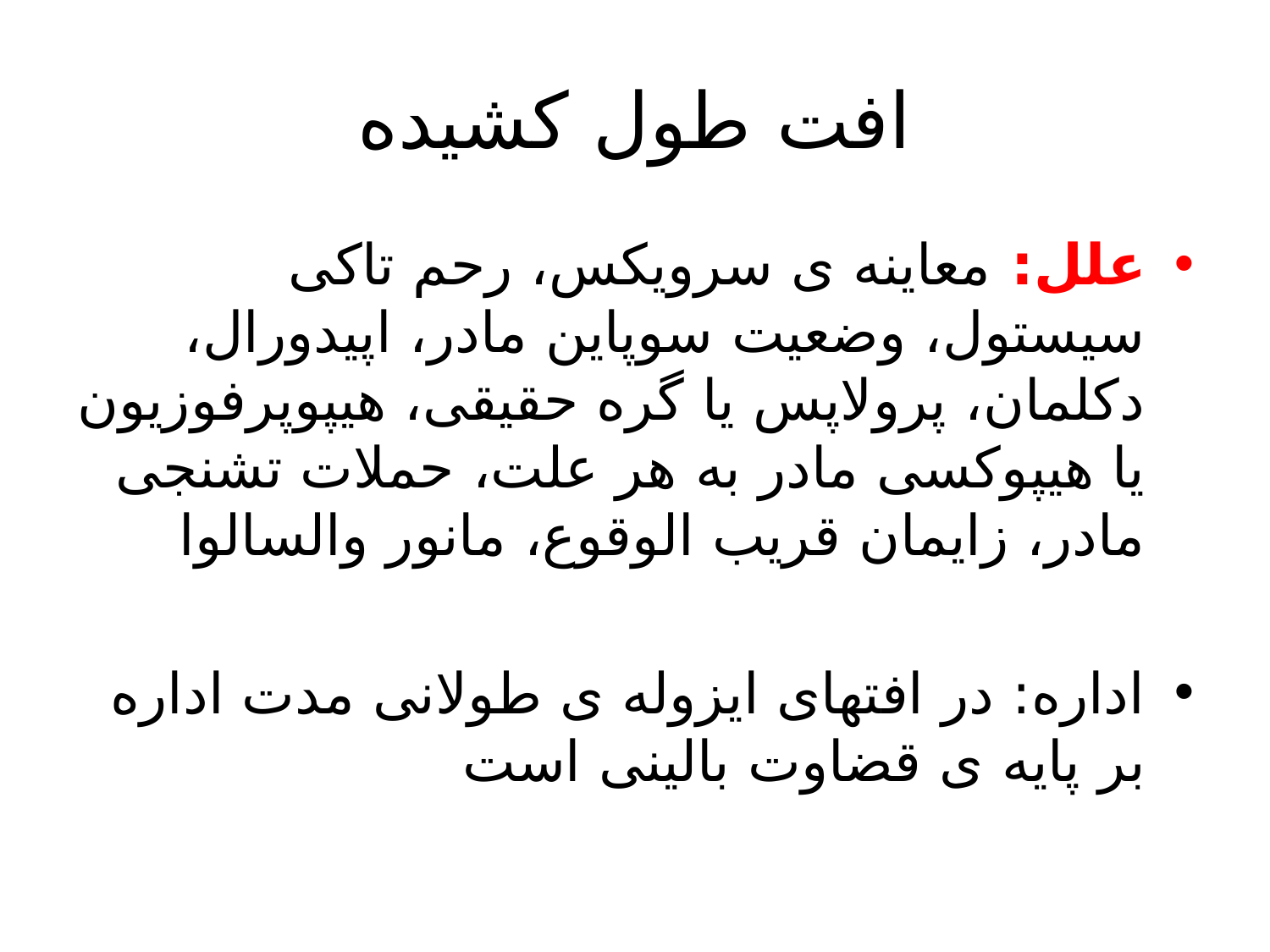

# افت طول کشیده
علل: معاینه ی سرویکس، رحم تاکی سیستول، وضعیت سوپاین مادر، اپیدورال، دکلمان، پرولاپس یا گره حقیقی، هیپوپرفوزیون یا هیپوکسی مادر به هر علت، حملات تشنجی مادر، زایمان قریب الوقوع، مانور والسالوا

اداره: در افتهای ایزوله ی طولانی مدت اداره بر پایه ی قضاوت بالینی است